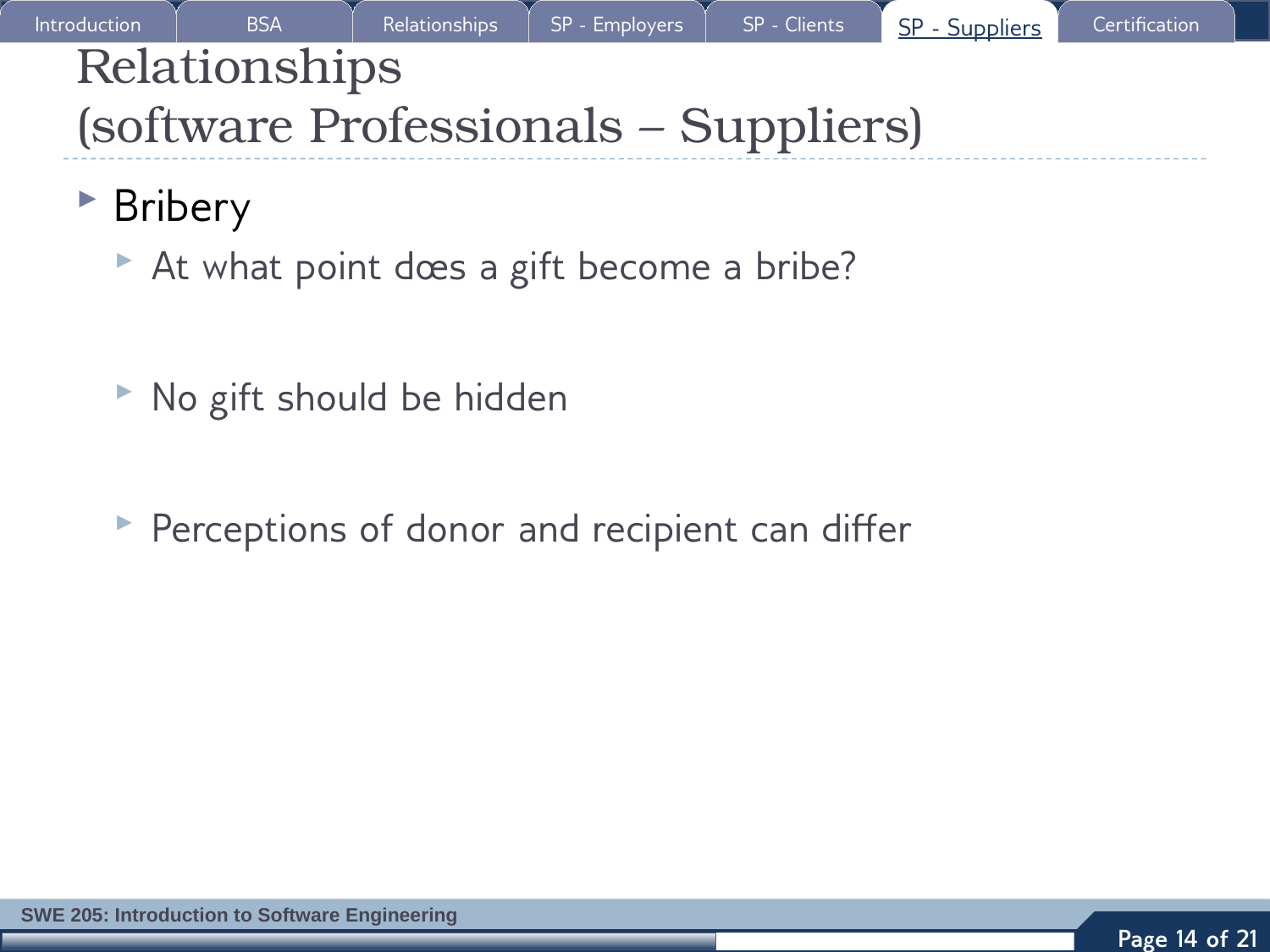

Introduction
BSA
Relationships
SP - Employers
SP - Clients
SP - Suppliers
Certification
# Relationships (software Professionals – Suppliers)
Bribery
At what point does a gift become a bribe?

No gift should be hidden

Perceptions of donor and recipient can differ
14
Page 14 of 21